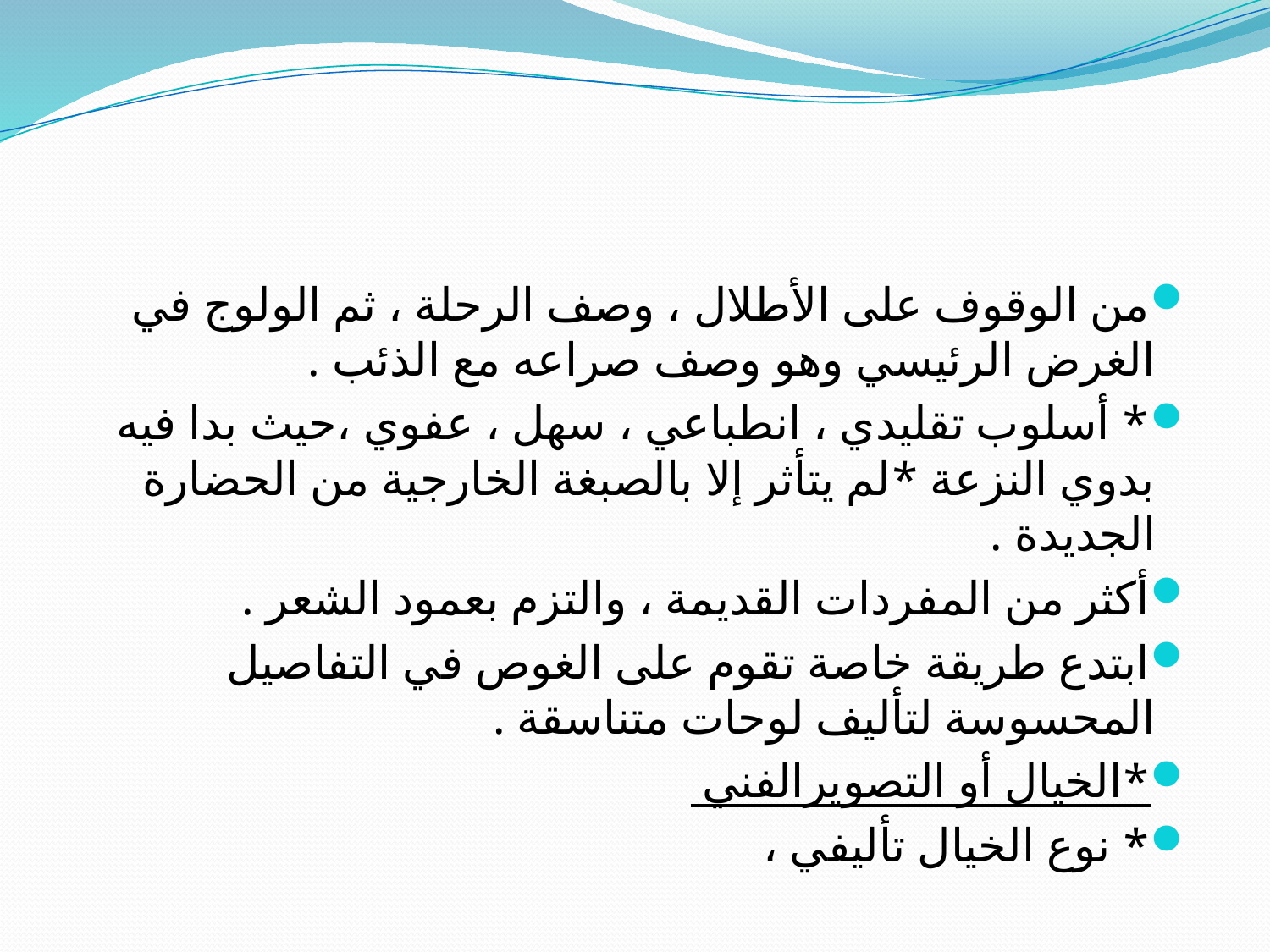

#
من الوقوف على الأطلال ، وصف الرحلة ، ثم الولوج في الغرض الرئيسي وهو وصف صراعه مع الذئب .
* أسلوب تقليدي ، انطباعي ، سهل ، عفوي ،حيث بدا فيه بدوي النزعة *لم يتأثر إلا بالصبغة الخارجية من الحضارة الجديدة .
أكثر من المفردات القديمة ، والتزم بعمود الشعر .
ابتدع طريقة خاصة تقوم على الغوص في التفاصيل المحسوسة لتأليف لوحات متناسقة .
*الخيال أو التصويرالفني
* نوع الخيال تأليفي ،